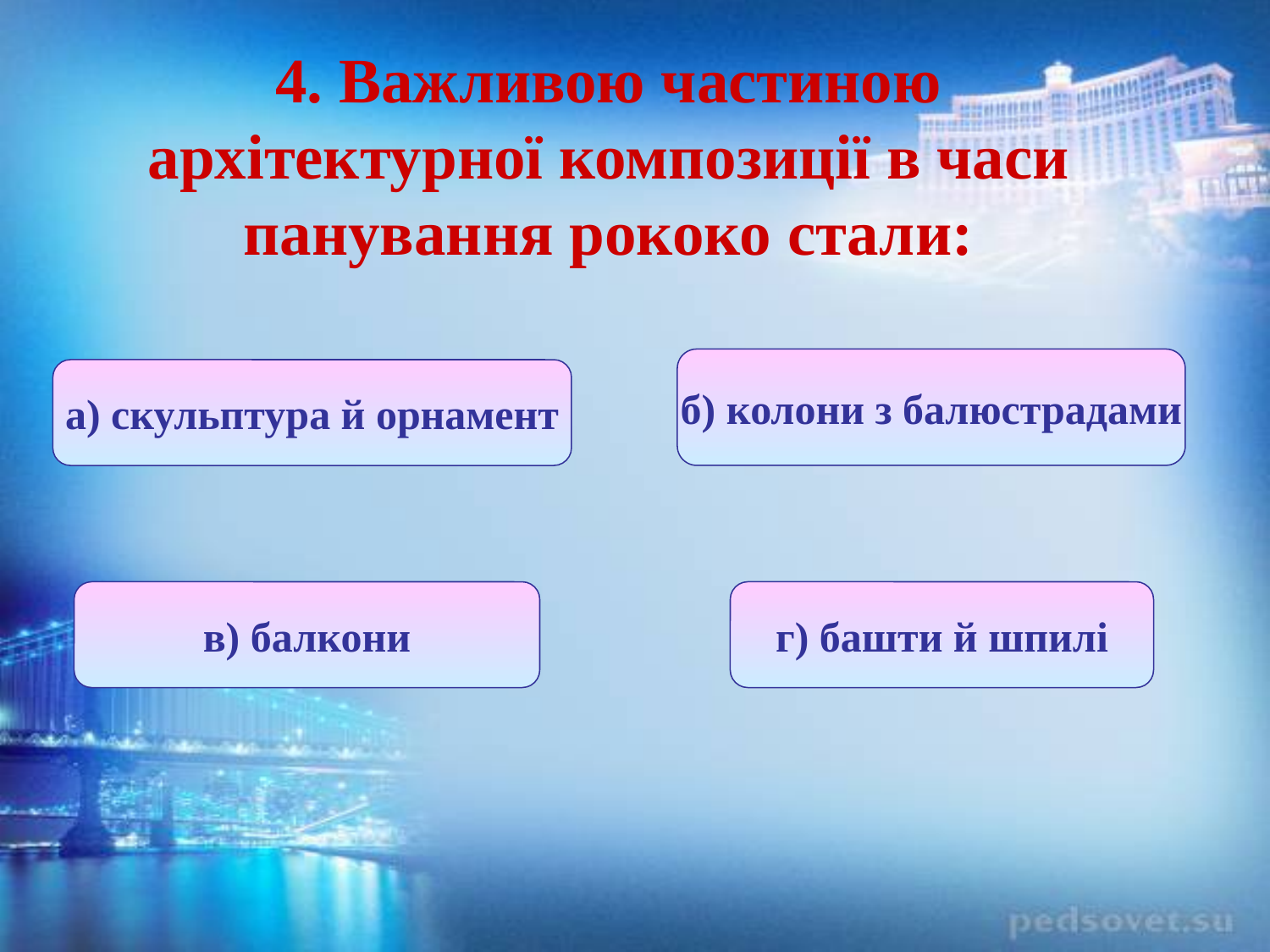

4. Важливою частиною архітектурної композиції в часи панування рококо стали:
б) колони з балюстрадами
а) скульптура й орнамент
в) балкони
г) башти й шпилі